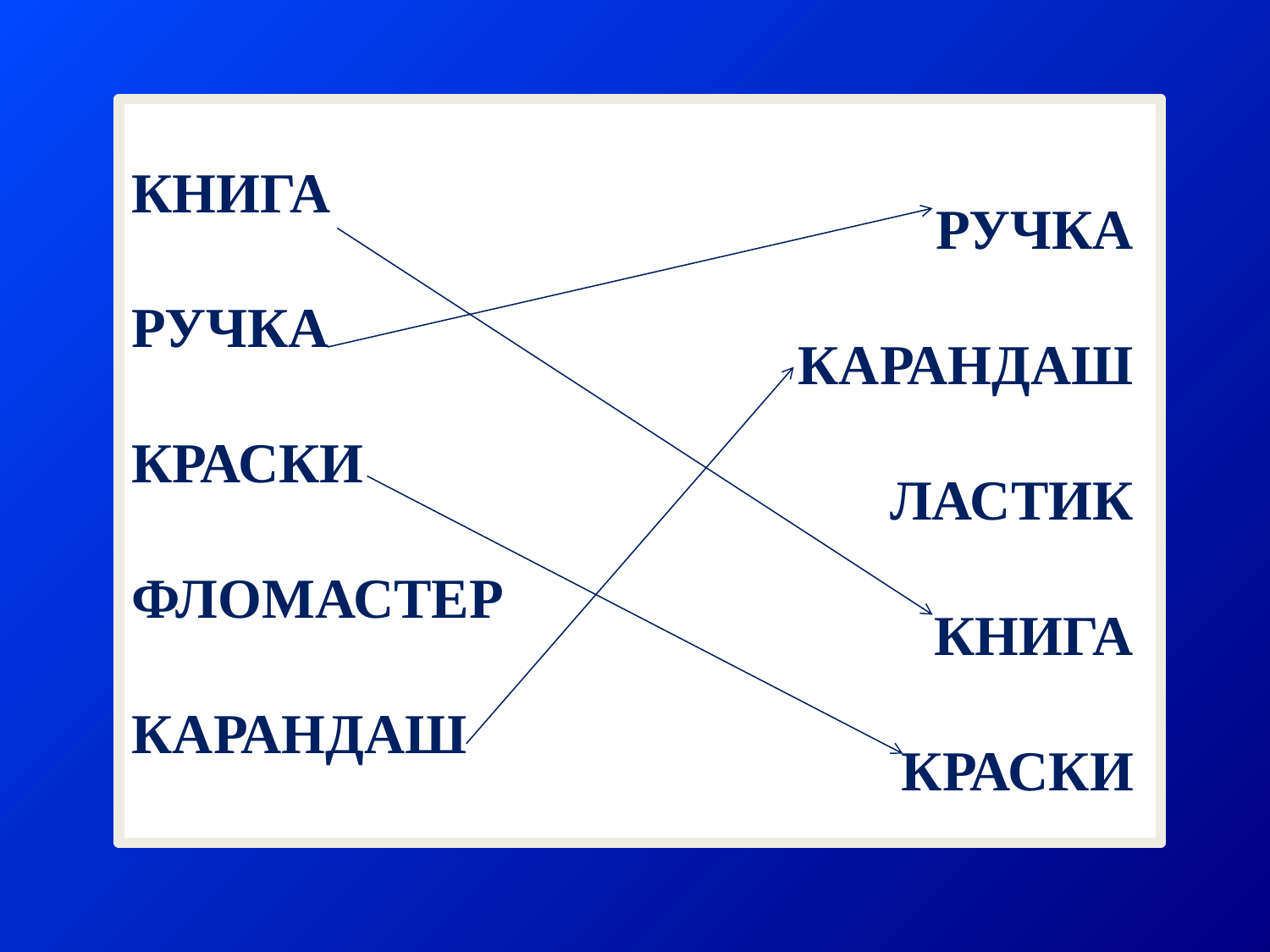

КНИГА
РУЧКА
КРАСКИ
ФЛОМАСТЕР
КАРАНДАШ

РУЧКА
КАРАНДАШ
ЛАСТИК
КНИГА
КРАСКИ